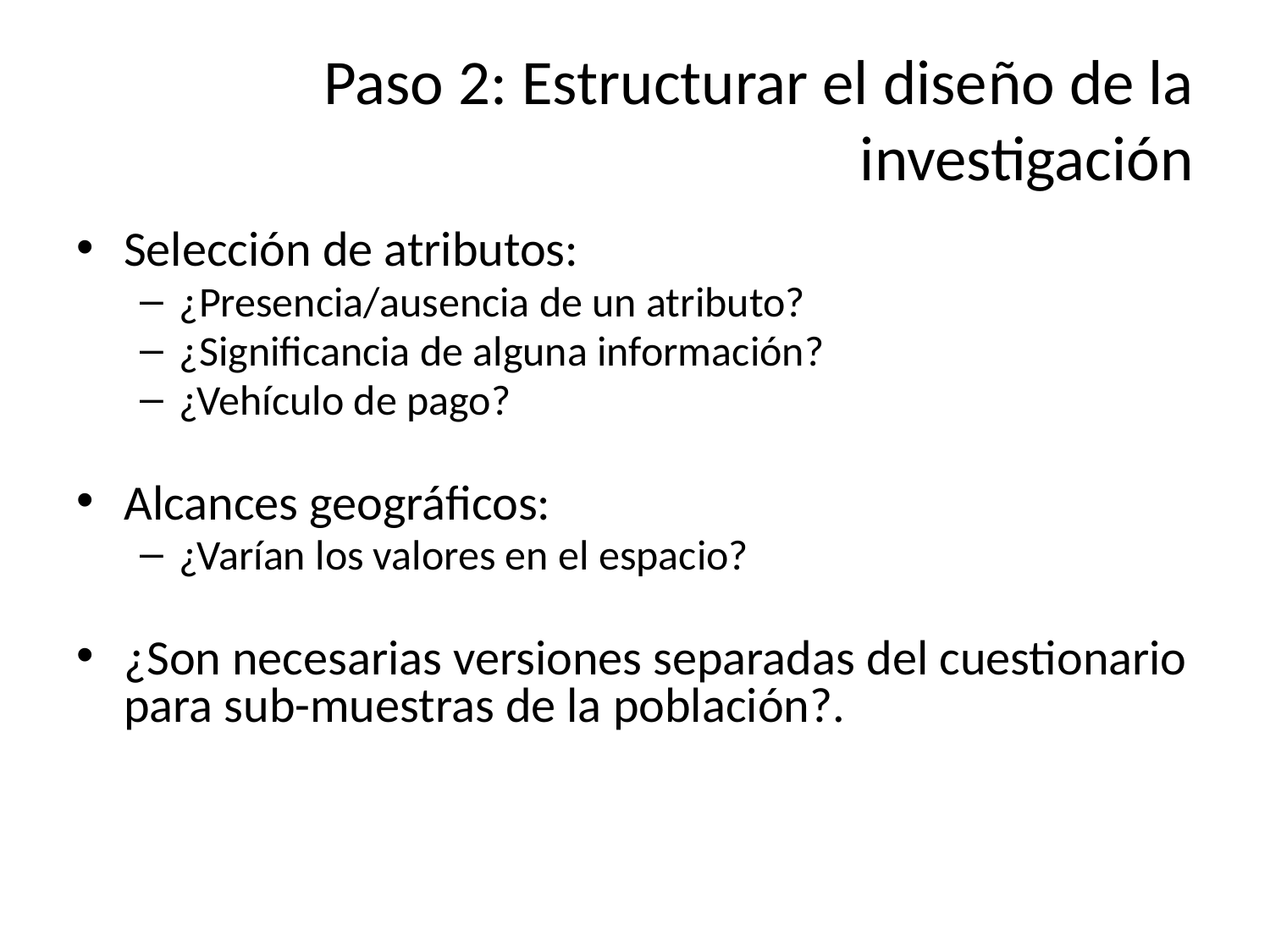

# Paso 2: Estructurar el diseño de la investigación
Selección de atributos:
¿Presencia/ausencia de un atributo?
¿Significancia de alguna información?
¿Vehículo de pago?

Alcances geográficos:
¿Varían los valores en el espacio?

¿Son necesarias versiones separadas del cuestionario para sub-muestras de la población?.